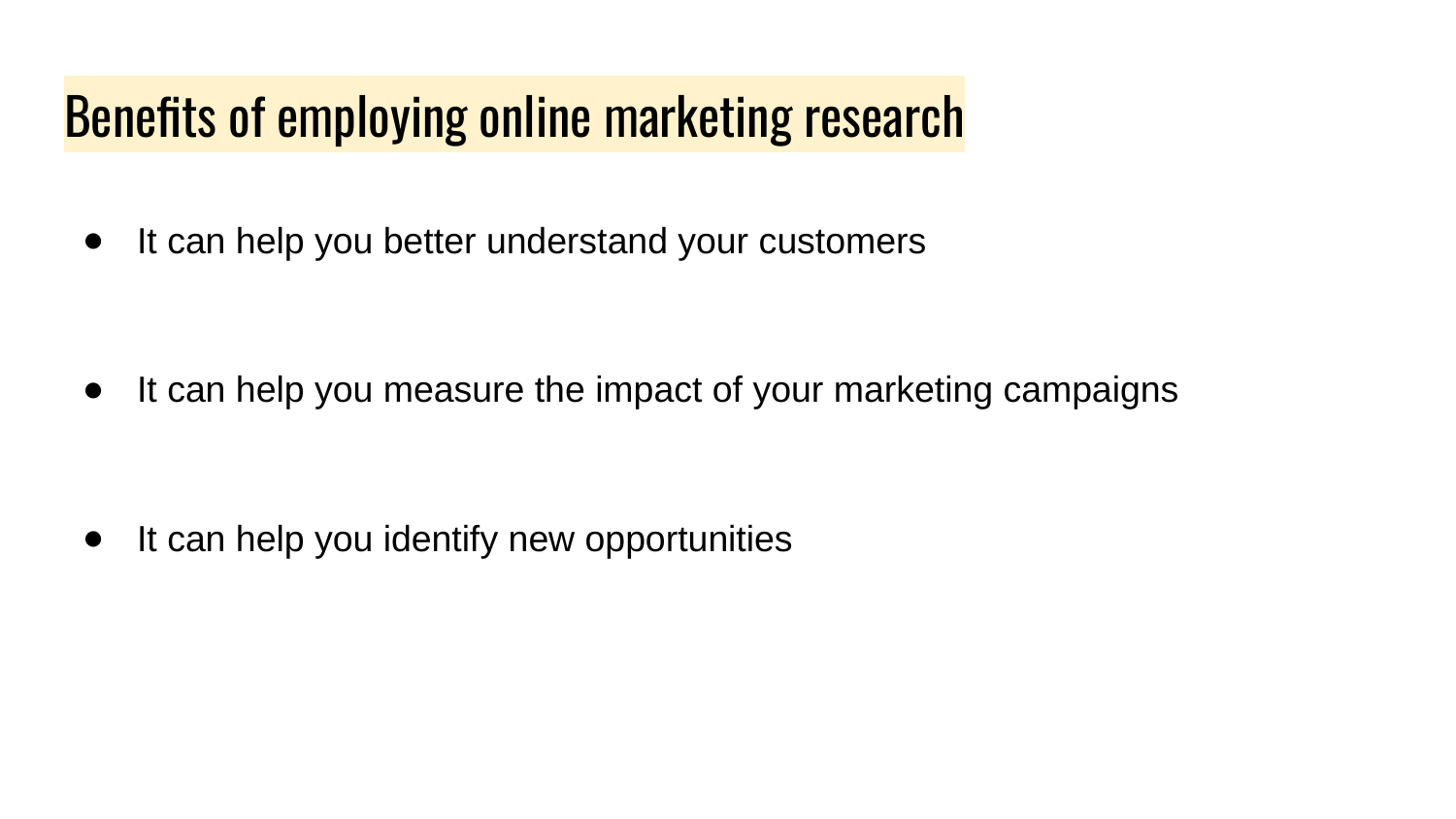

# Benefits of employing online marketing research
It can help you better understand your customers

It can help you measure the impact of your marketing campaigns

It can help you identify new opportunities